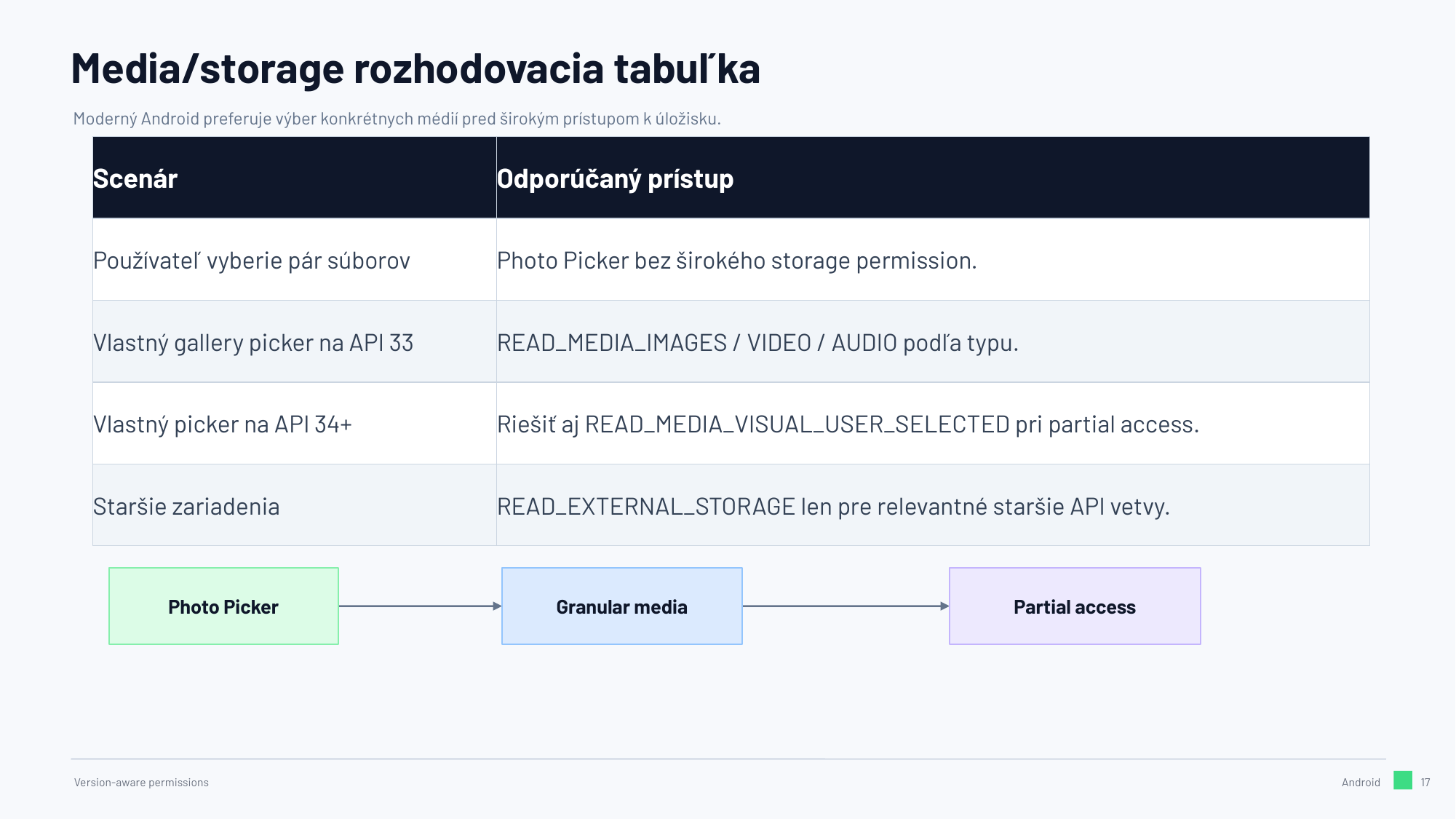

Media/storage rozhodovacia tabuľka
Moderný Android preferuje výber konkrétnych médií pred širokým prístupom k úložisku.
Scenár
Odporúčaný prístup
Používateľ vyberie pár súborov
Photo Picker bez širokého storage permission.
Vlastný gallery picker na API 33
READ_MEDIA_IMAGES / VIDEO / AUDIO podľa typu.
Vlastný picker na API 34+
Riešiť aj READ_MEDIA_VISUAL_USER_SELECTED pri partial access.
Staršie zariadenia
READ_EXTERNAL_STORAGE len pre relevantné staršie API vetvy.
Photo Picker
Granular media
Partial access

17